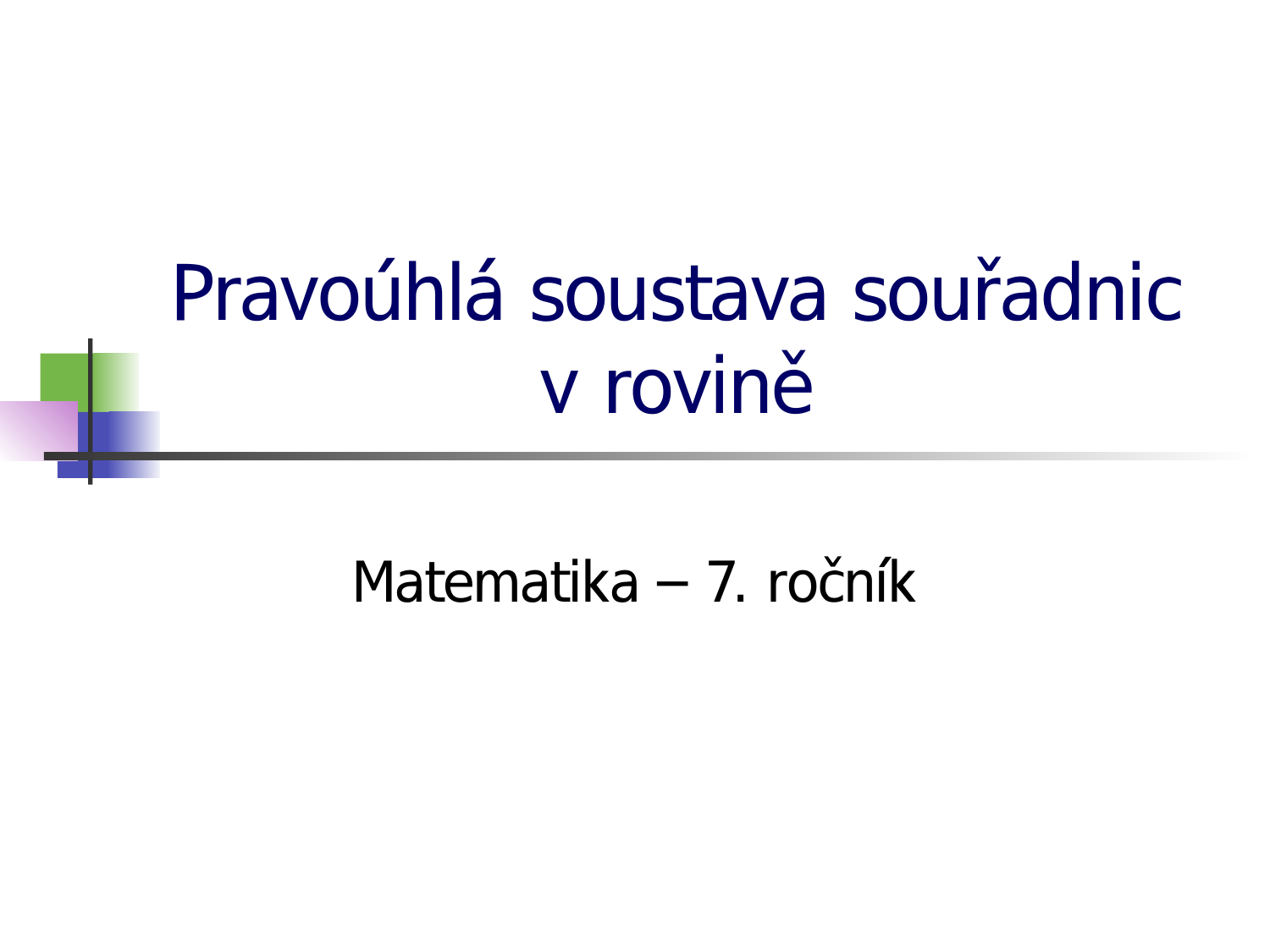

# Pravoúhlá soustava souřadnic v rovině
Matematika – 7. ročník